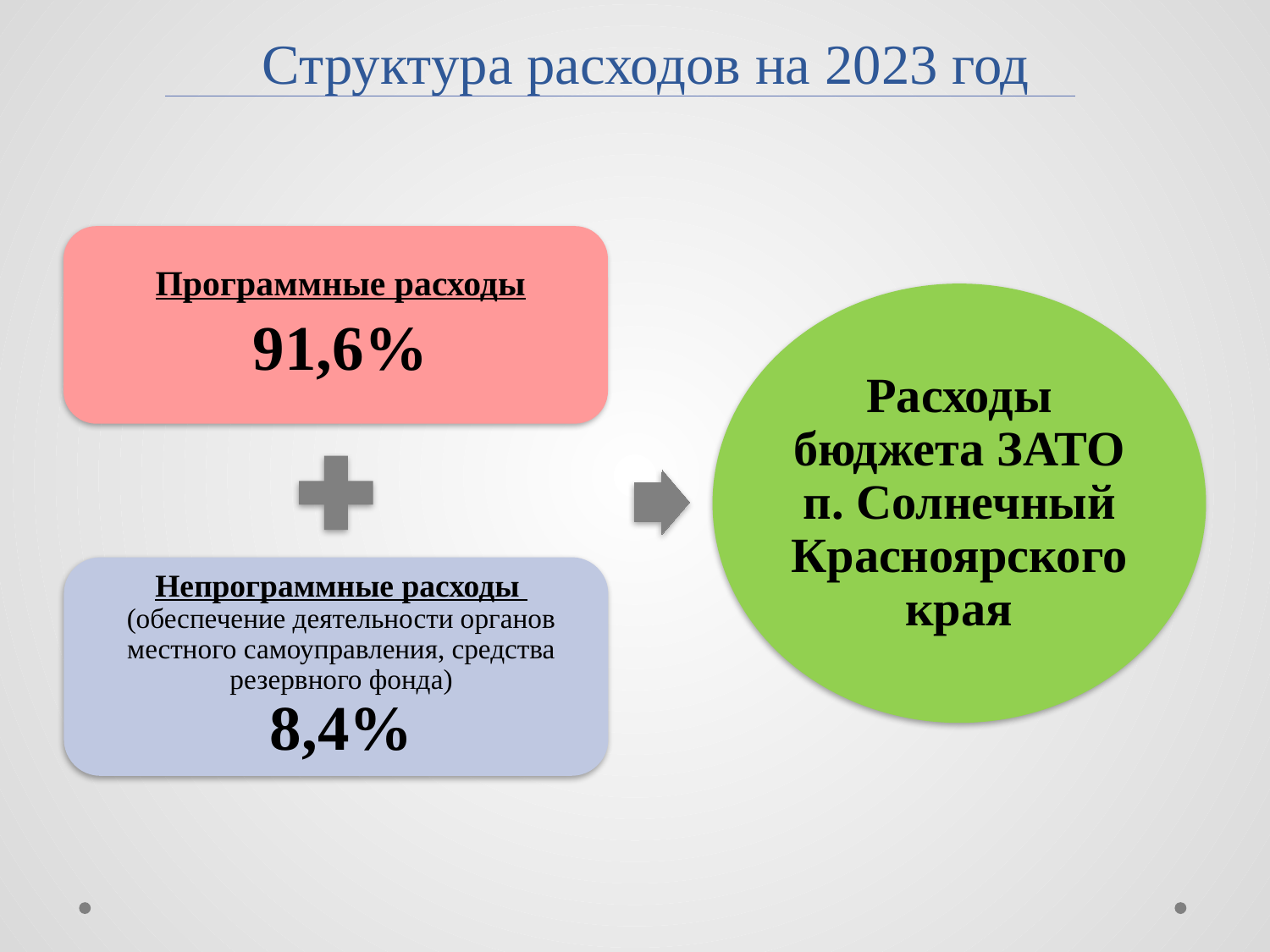

# Структура расходов на 2023 год
Программные расходы
91,6%

Непрограммные расходы
(обеспечение деятельности органов местного самоуправления, средства резервного фонда)
8,4%

Расходы бюджета ЗАТО п. Солнечный Красноярского края